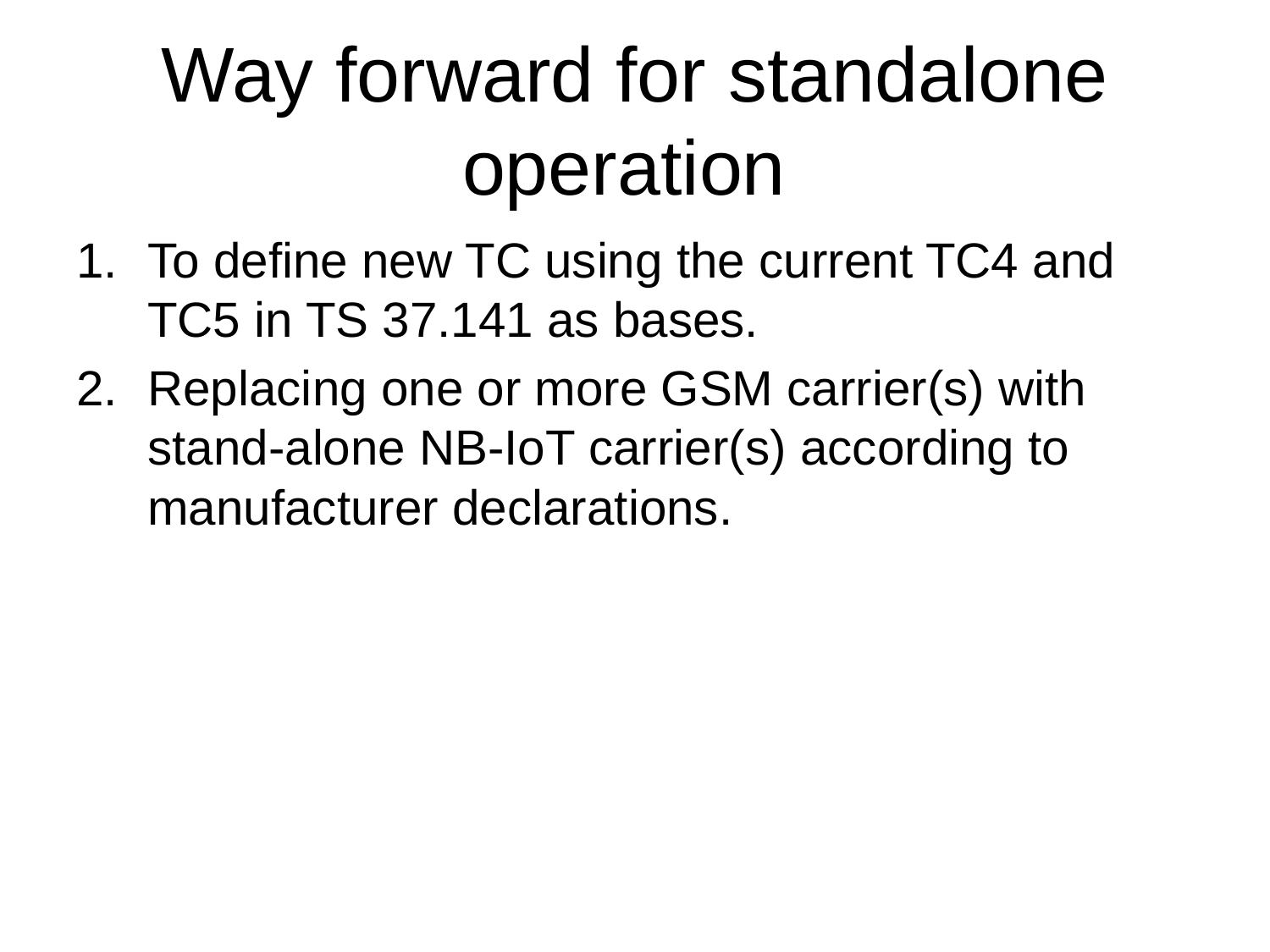

# Way forward for standalone operation
To define new TC using the current TC4 and TC5 in TS 37.141 as bases.
Replacing one or more GSM carrier(s) with stand-alone NB-IoT carrier(s) according to manufacturer declarations.